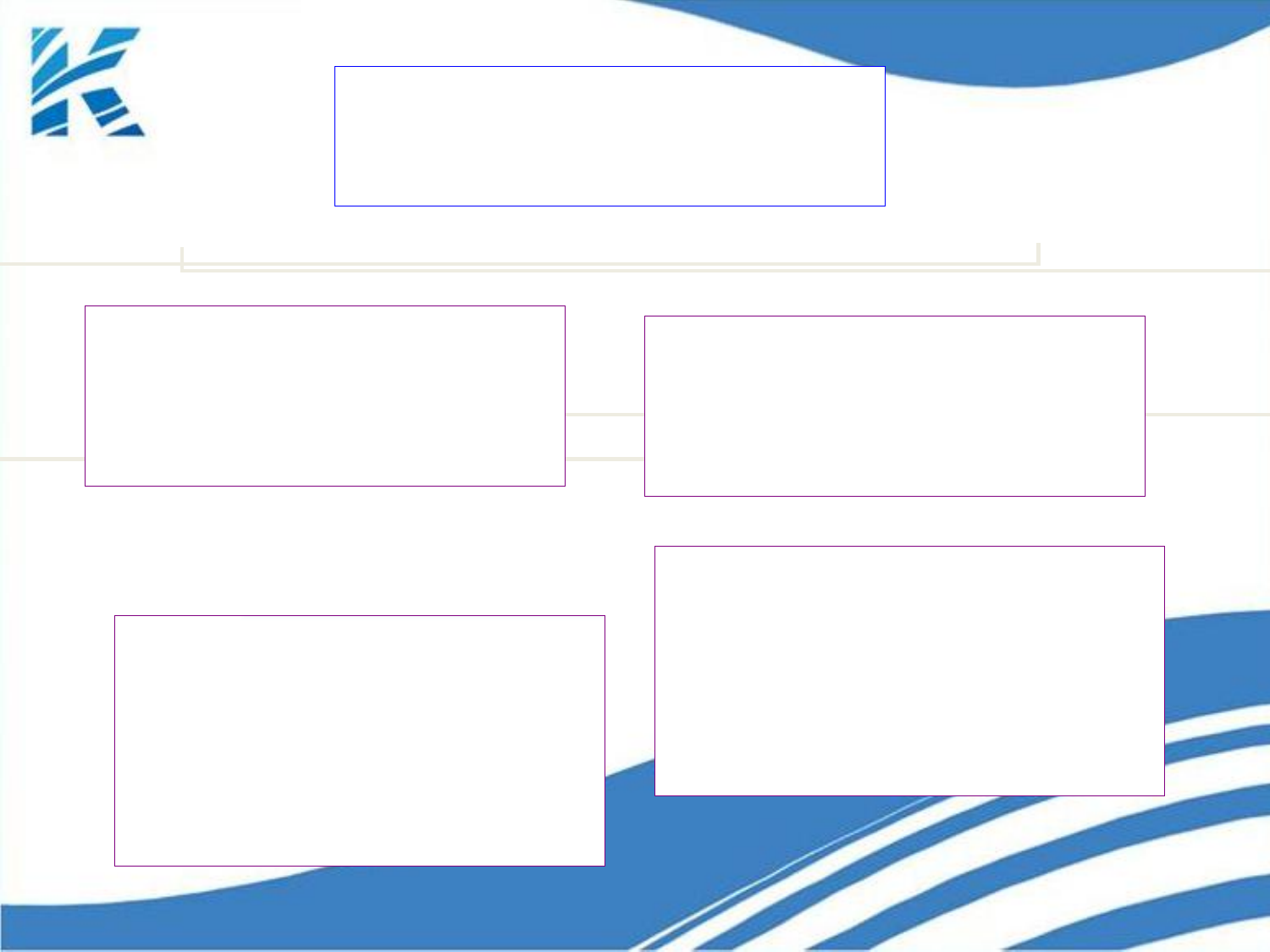

#
Обеспечить необходимую
подготовку педагога
 для получения высоких
результатов его труда